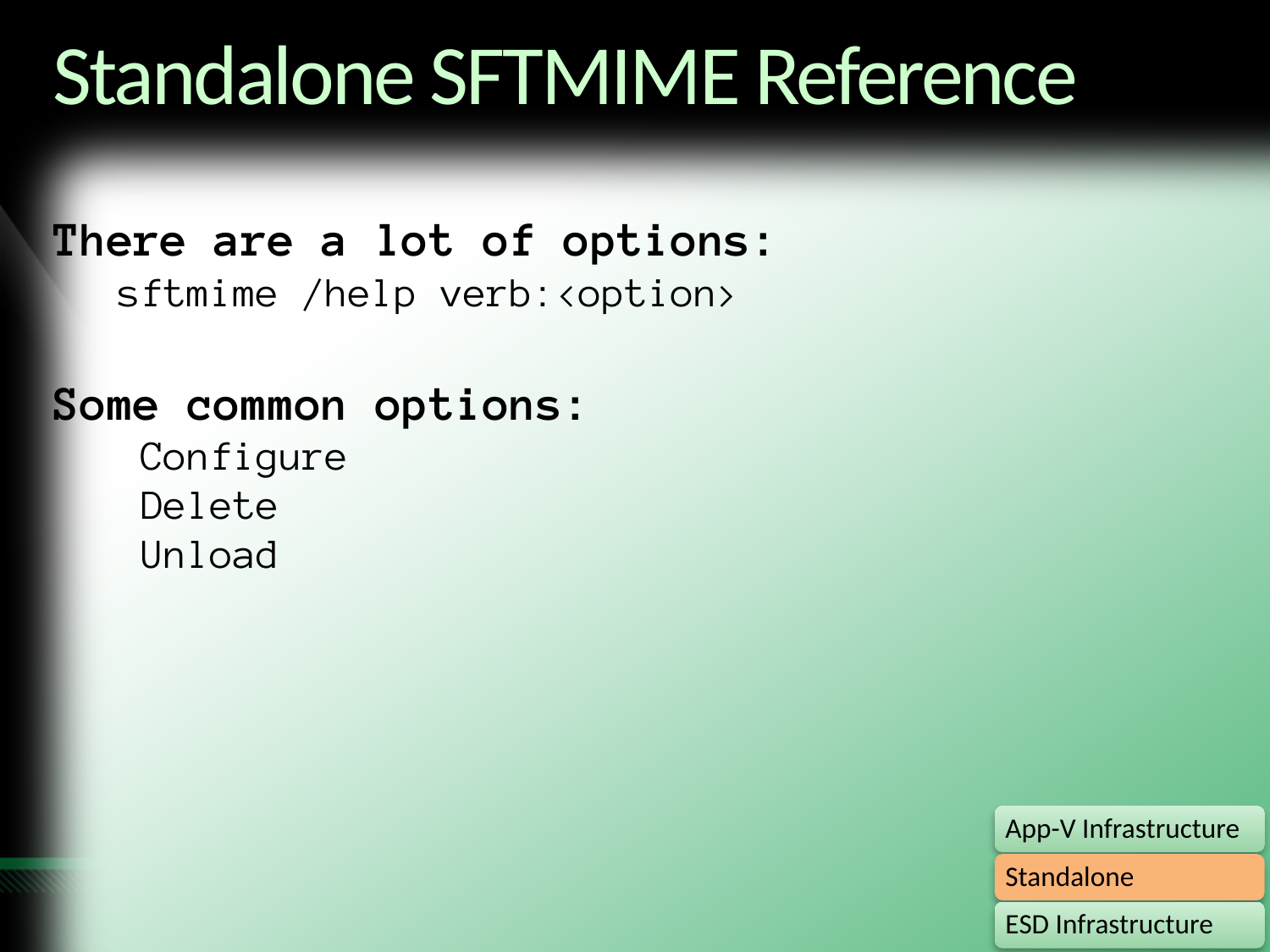

# Standalone SFTMIME Reference
There are a lot of options:
sftmime /help verb:<option>

Some common options:
 Configure
 Delete
 Unload
App-V Infrastructure
Standalone
ESD Infrastructure